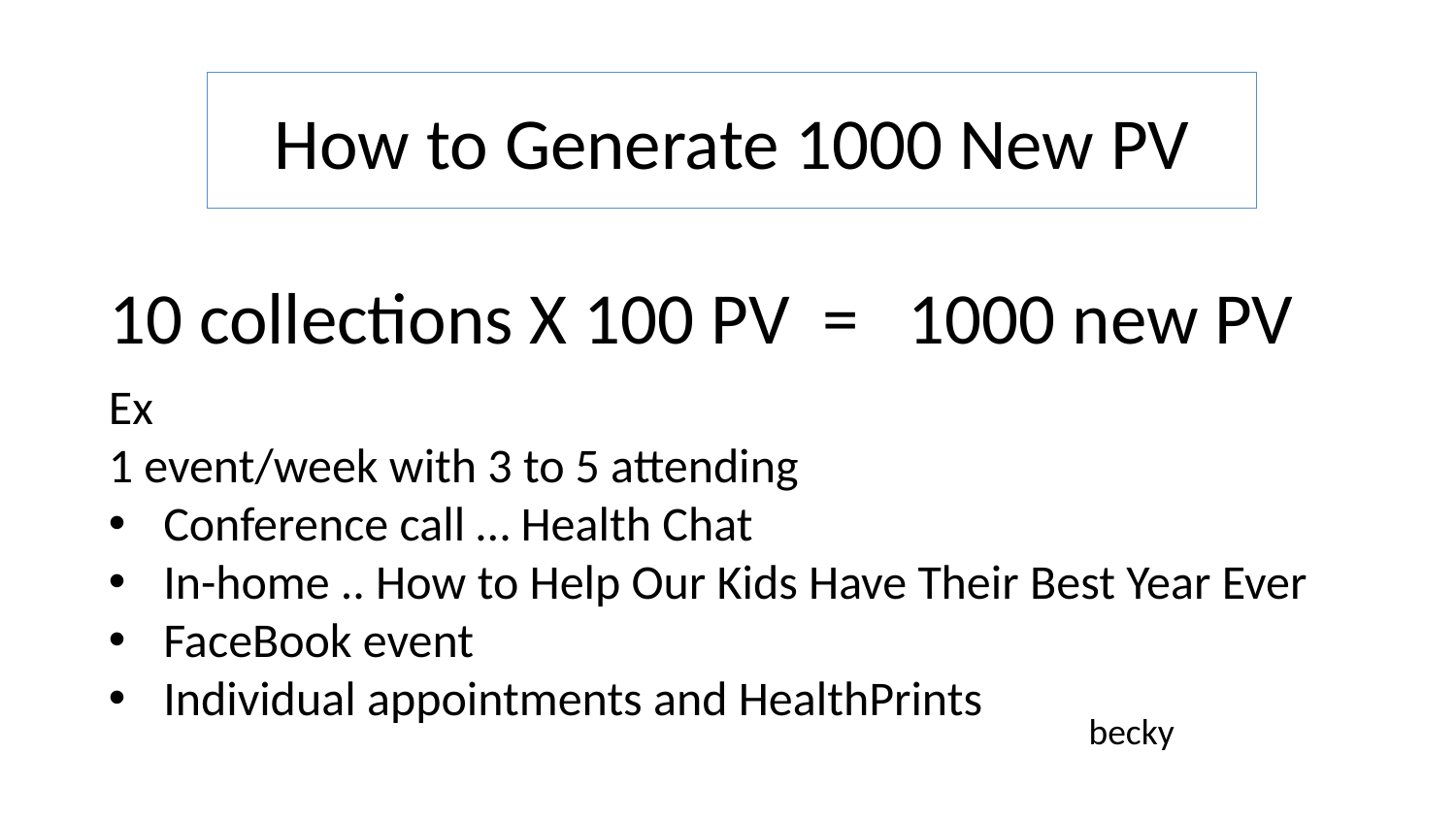

# How to Generate 1000 New PV
10 collections X 100 PV  =   1000 new PV
Ex
1 event/week with 3 to 5 attending
Conference call … Health Chat
In-home .. How to Help Our Kids Have Their Best Year Ever
FaceBook event
Individual appointments and HealthPrints

becky